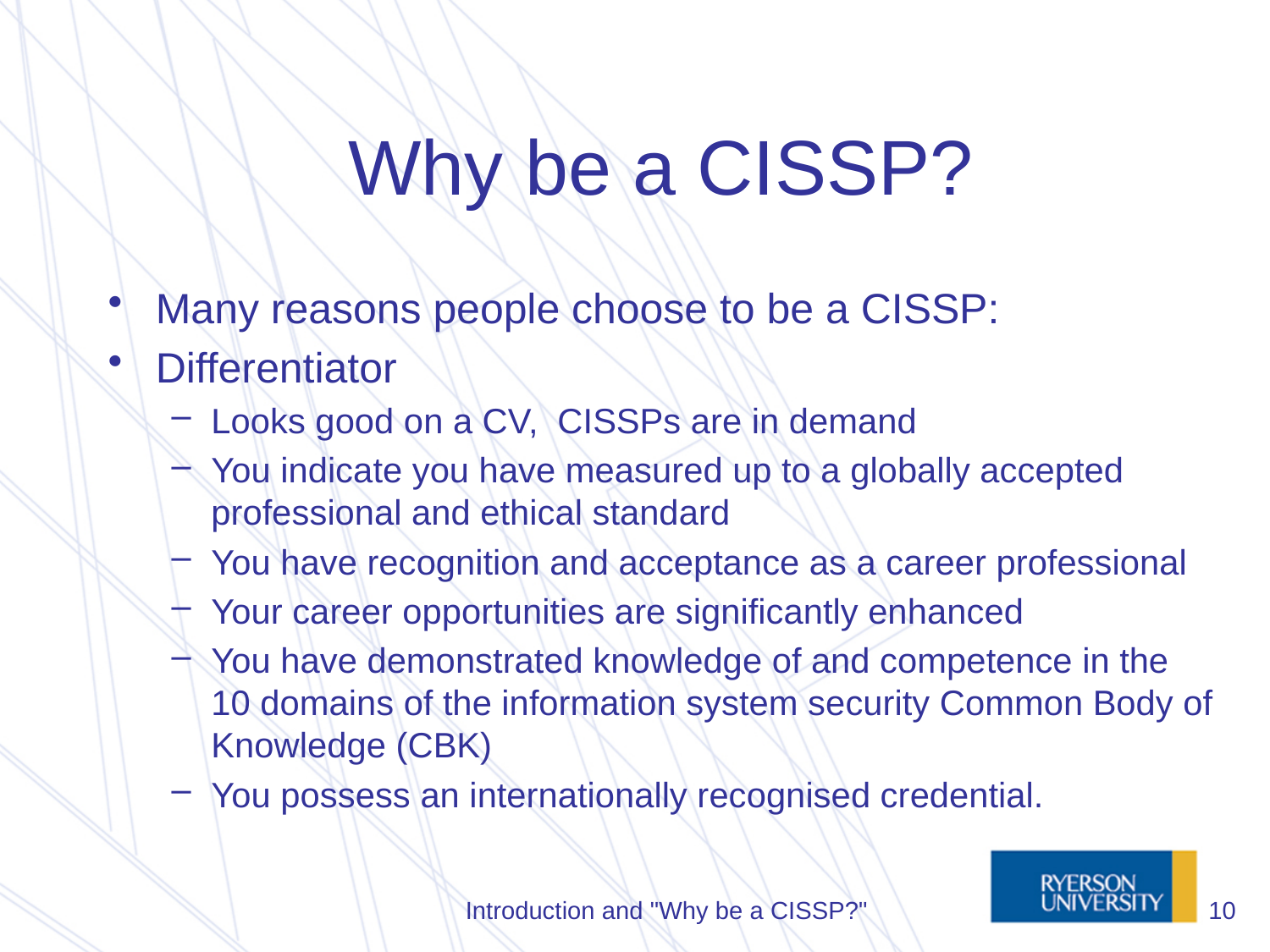

# Why be a CISSP?
Many reasons people choose to be a CISSP:
Differentiator
Looks good on a CV,  CISSPs are in demand
You indicate you have measured up to a globally accepted professional and ethical standard
You have recognition and acceptance as a career professional
Your career opportunities are significantly enhanced
You have demonstrated knowledge of and competence in the 10 domains of the information system security Common Body of Knowledge (CBK)
You possess an internationally recognised credential.
Introduction and "Why be a CISSP?"
10